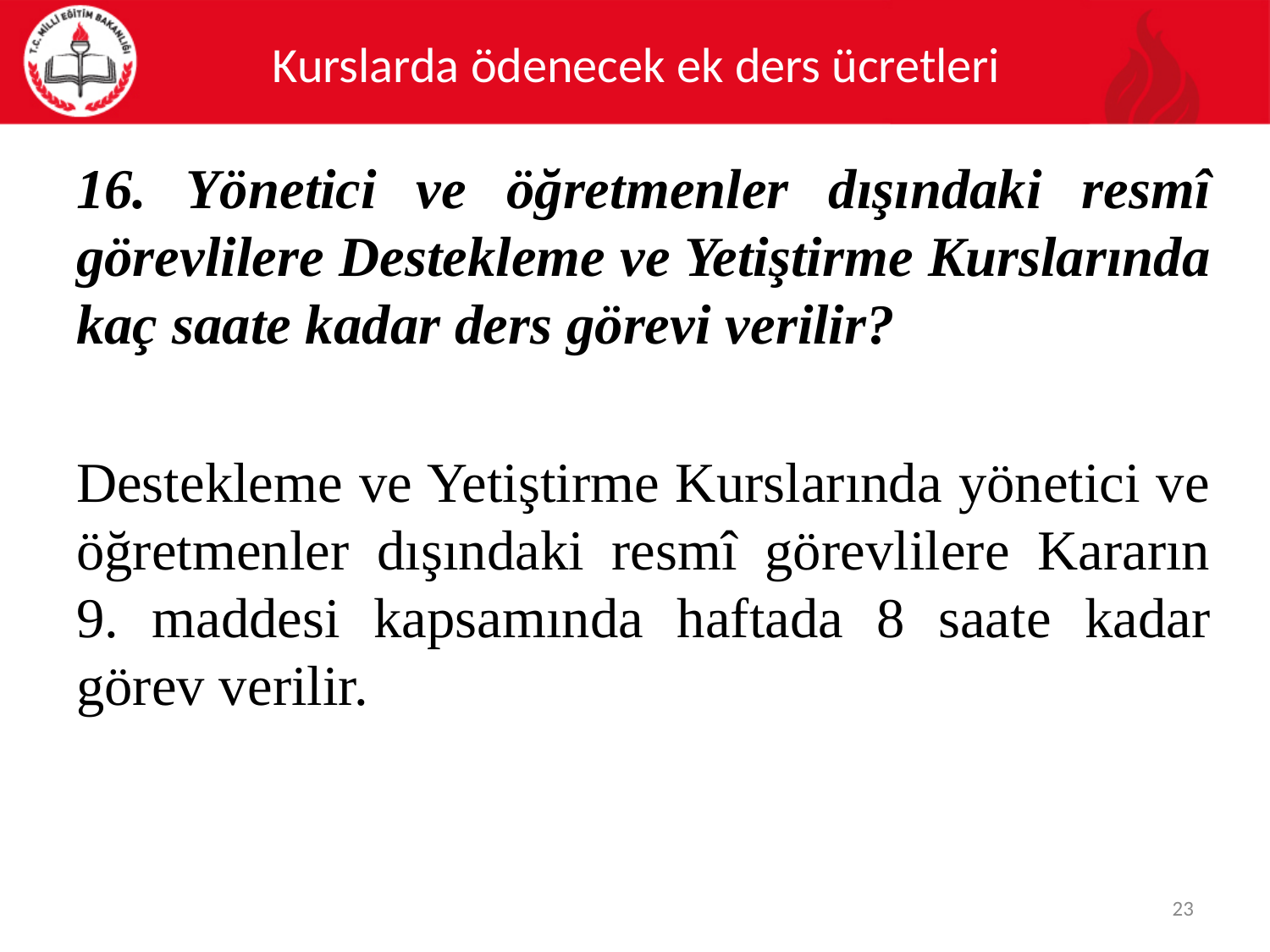

# Kurslarda ödenecek ek ders ücretleri
16. Yönetici ve öğretmenler dışındaki resmî görevlilere Destekleme ve Yetiştirme Kurslarında kaç saate kadar ders görevi verilir?

Destekleme ve Yetiştirme Kurslarında yönetici ve öğretmenler dışındaki resmî görevlilere Kararın 9. maddesi kapsamında haftada 8 saate kadar görev verilir.
23